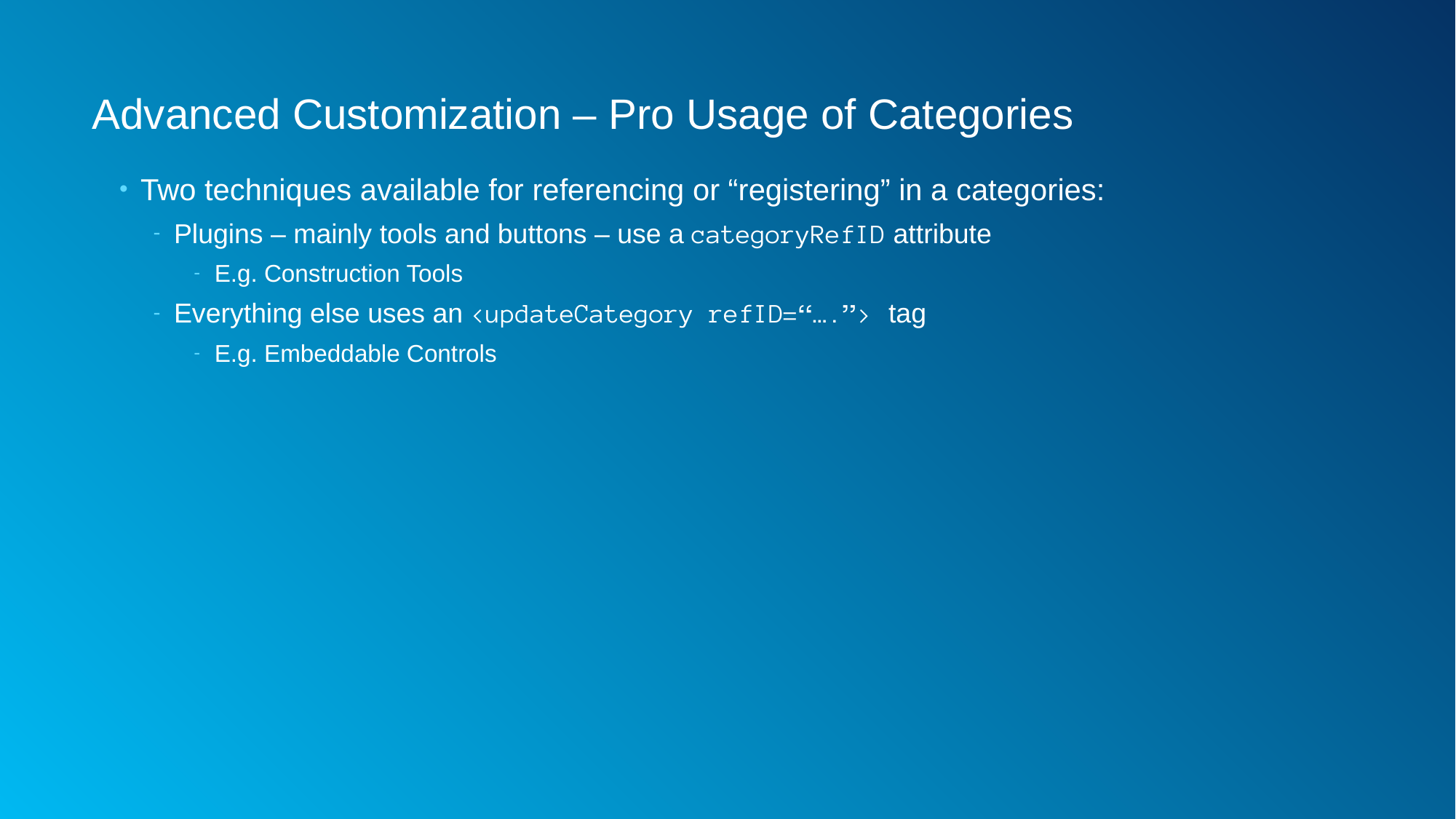

# Advanced Customization – Pro Usage of Categories
Two techniques available for referencing or “registering” in a categories:
Plugins – mainly tools and buttons – use a categoryRefID attribute
E.g. Construction Tools
Everything else uses an <updateCategory refID=“….”> tag
E.g. Embeddable Controls